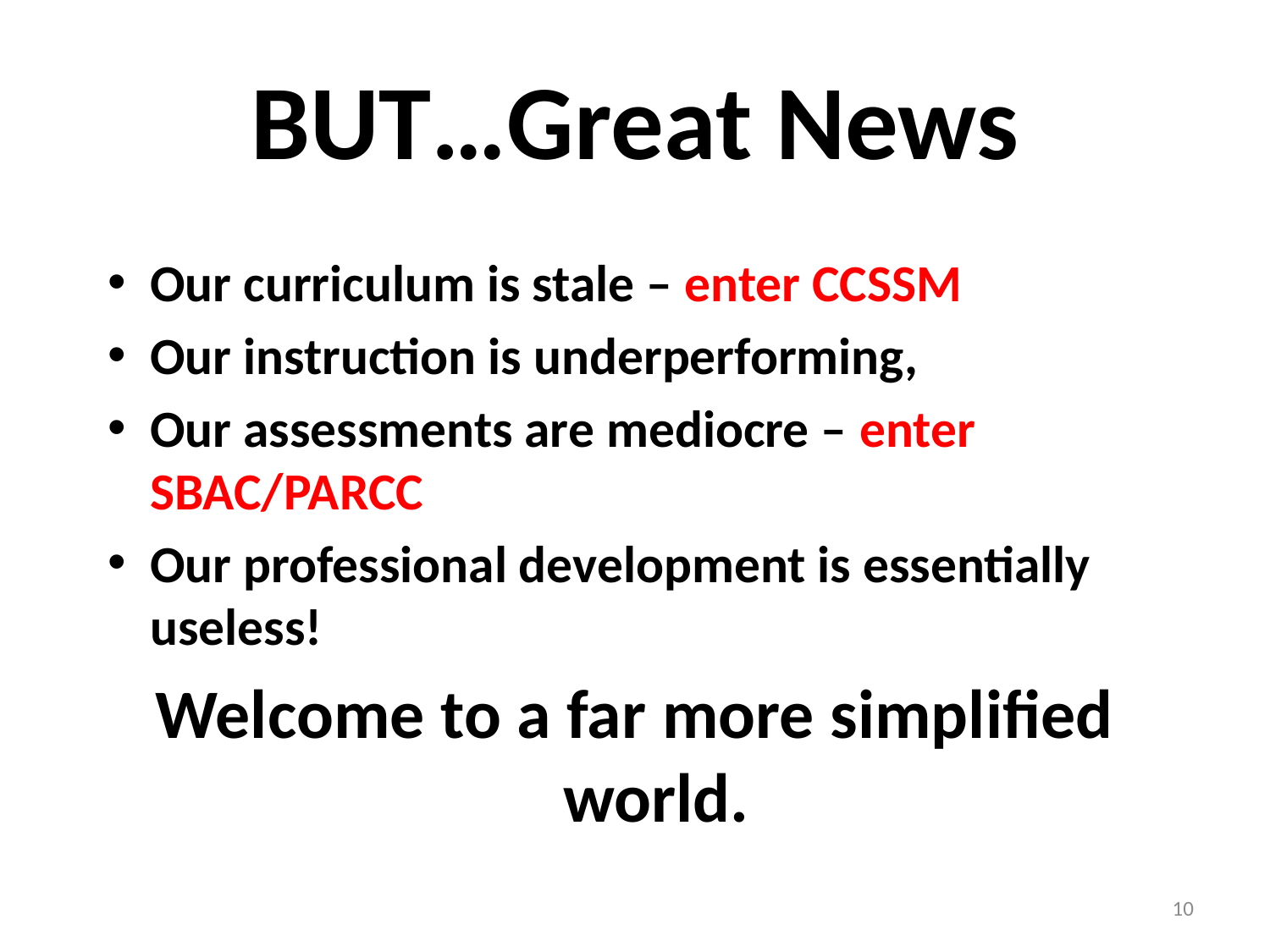

# BUT…Great News
Our curriculum is stale – enter CCSSM
Our instruction is underperforming,
Our assessments are mediocre – enter SBAC/PARCC
Our professional development is essentially useless!
Welcome to a far more simplified world.
10